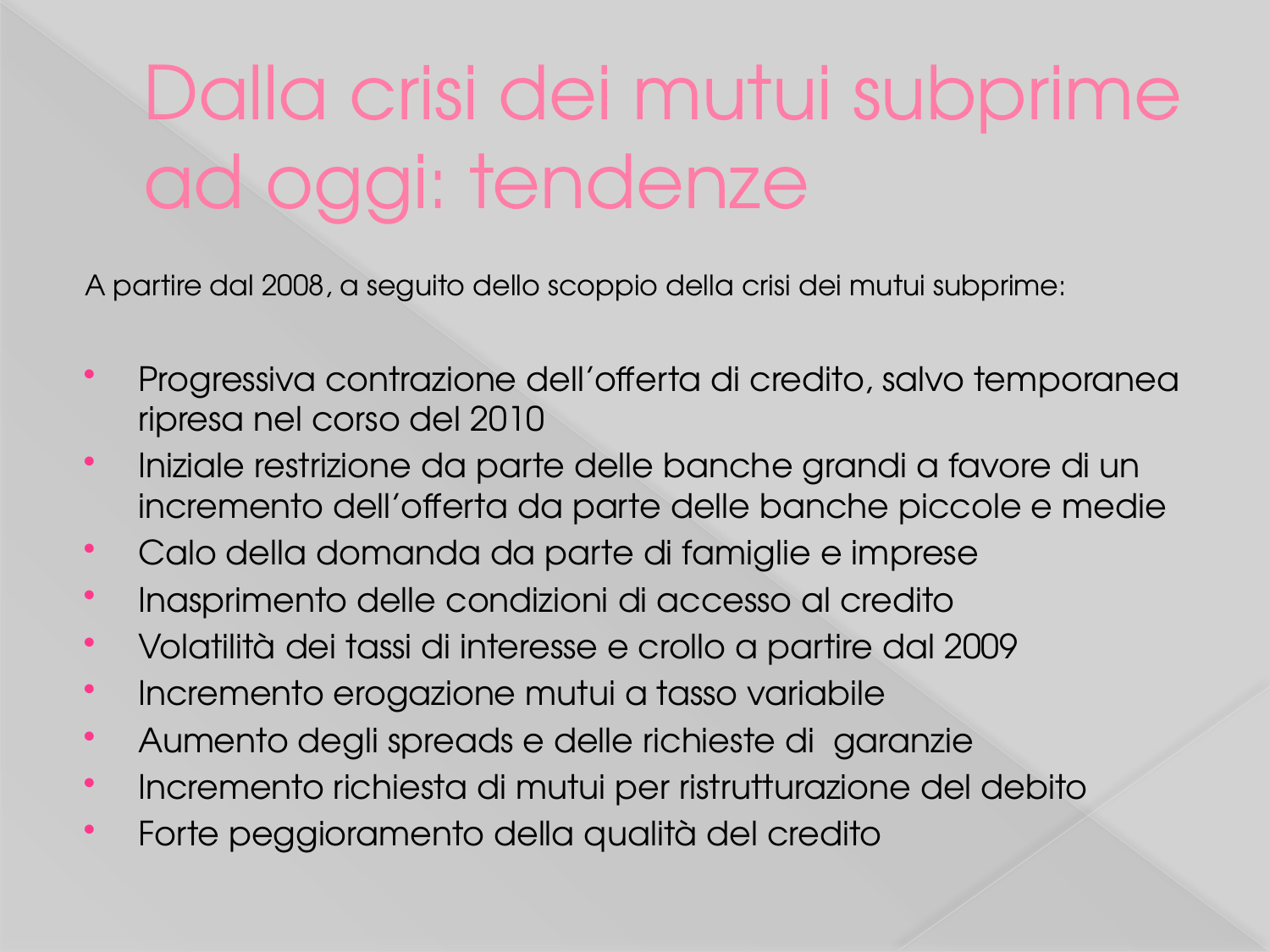

# Dalla crisi dei mutui subprime ad oggi: tendenze
A partire dal 2008, a seguito dello scoppio della crisi dei mutui subprime:

Progressiva contrazione dell’offerta di credito, salvo temporanea ripresa nel corso del 2010
Iniziale restrizione da parte delle banche grandi a favore di un incremento dell’offerta da parte delle banche piccole e medie
Calo della domanda da parte di famiglie e imprese
Inasprimento delle condizioni di accesso al credito
Volatilità dei tassi di interesse e crollo a partire dal 2009
Incremento erogazione mutui a tasso variabile
Aumento degli spreads e delle richieste di  garanzie
Incremento richiesta di mutui per ristrutturazione del debito
Forte peggioramento della qualità del credito